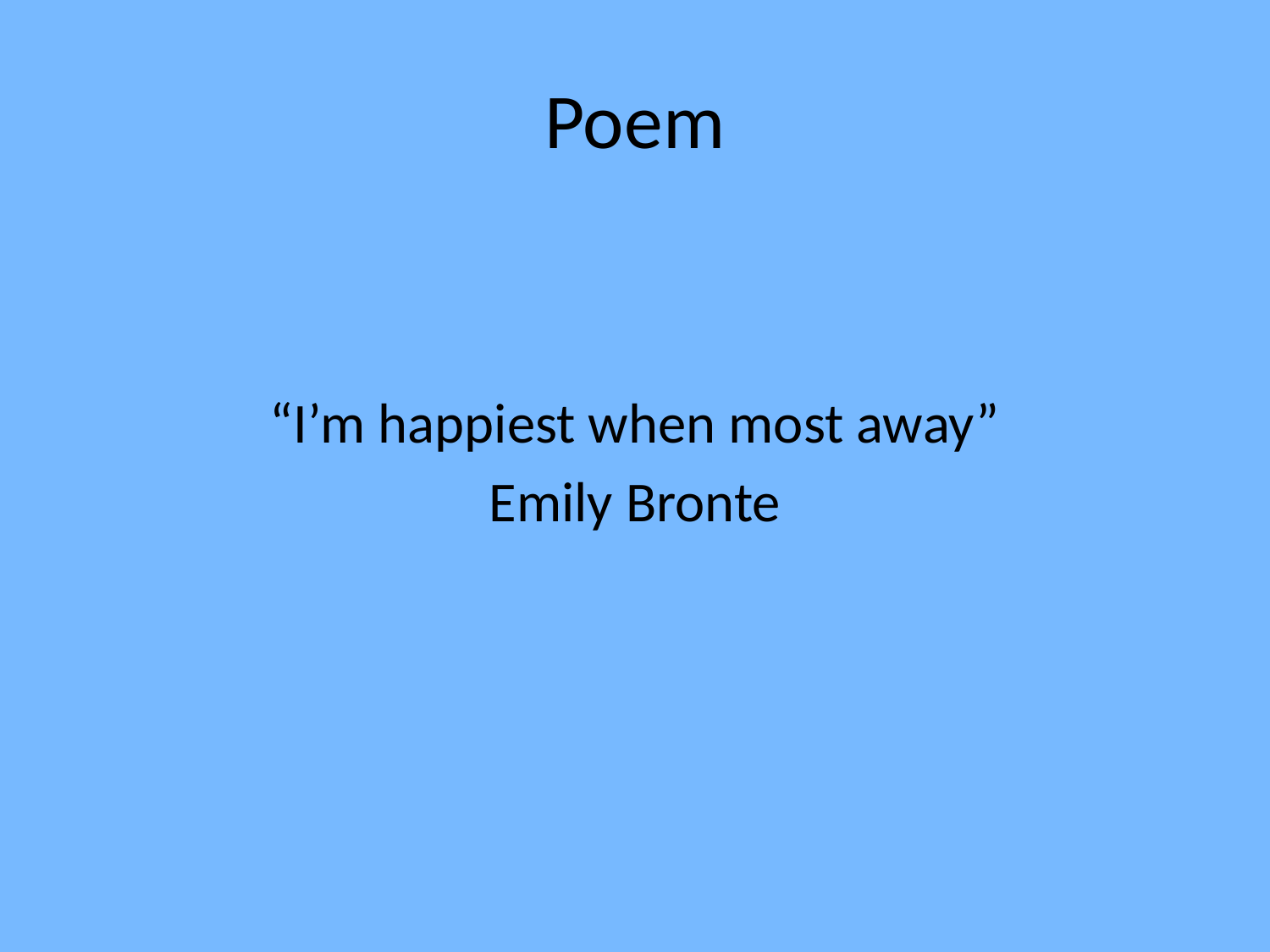

# Poem

“I’m happiest when most away”
Emily Bronte